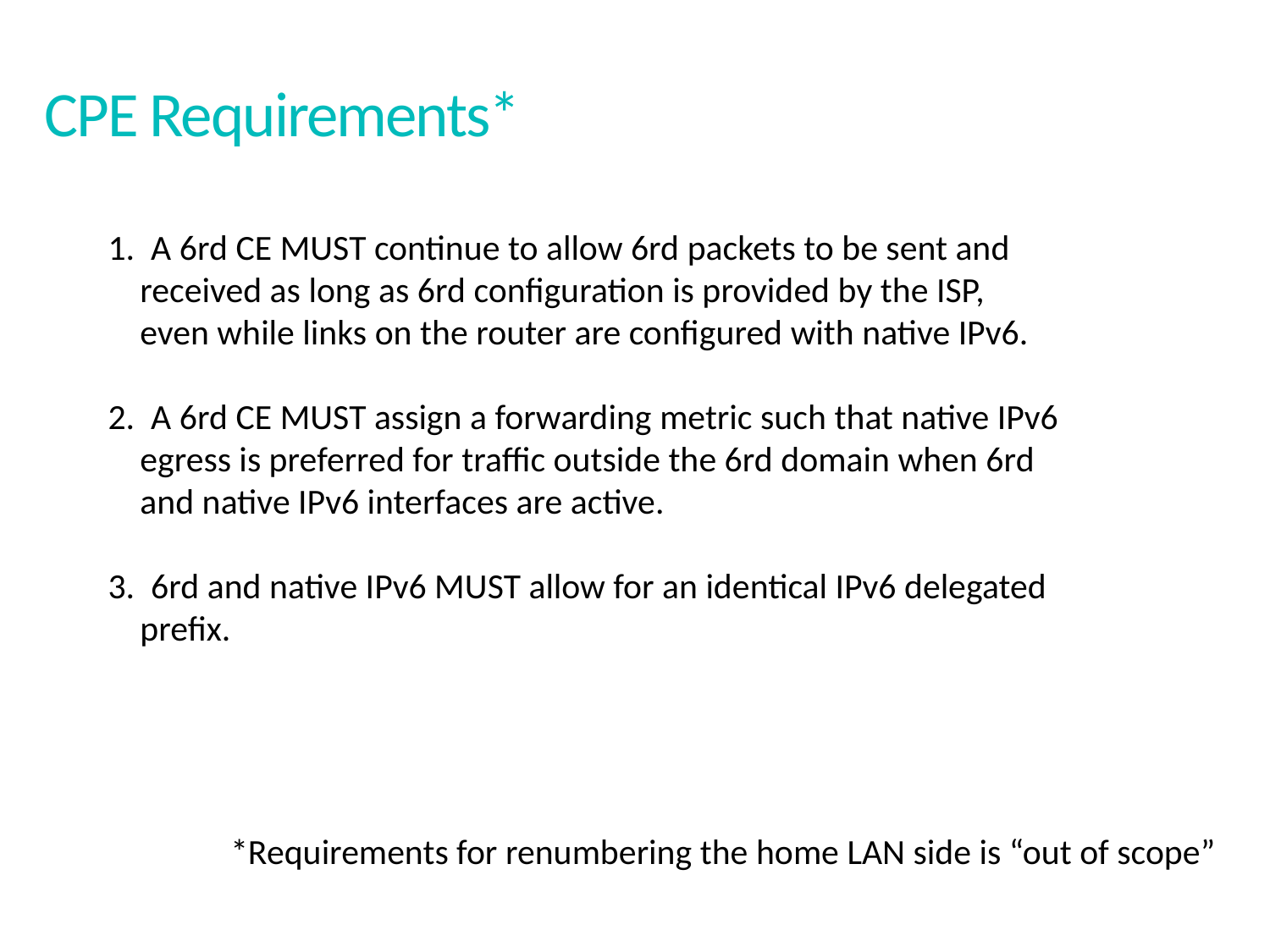

# CPE Requirements*

   1.  A 6rd CE MUST continue to allow 6rd packets to be sent and
       received as long as 6rd configuration is provided by the ISP,
       even while links on the router are configured with native IPv6.

   2.  A 6rd CE MUST assign a forwarding metric such that native IPv6
       egress is preferred for traffic outside the 6rd domain when 6rd
       and native IPv6 interfaces are active.

   3.  6rd and native IPv6 MUST allow for an identical IPv6 delegated
       prefix.
*Requirements for renumbering the home LAN side is “out of scope”